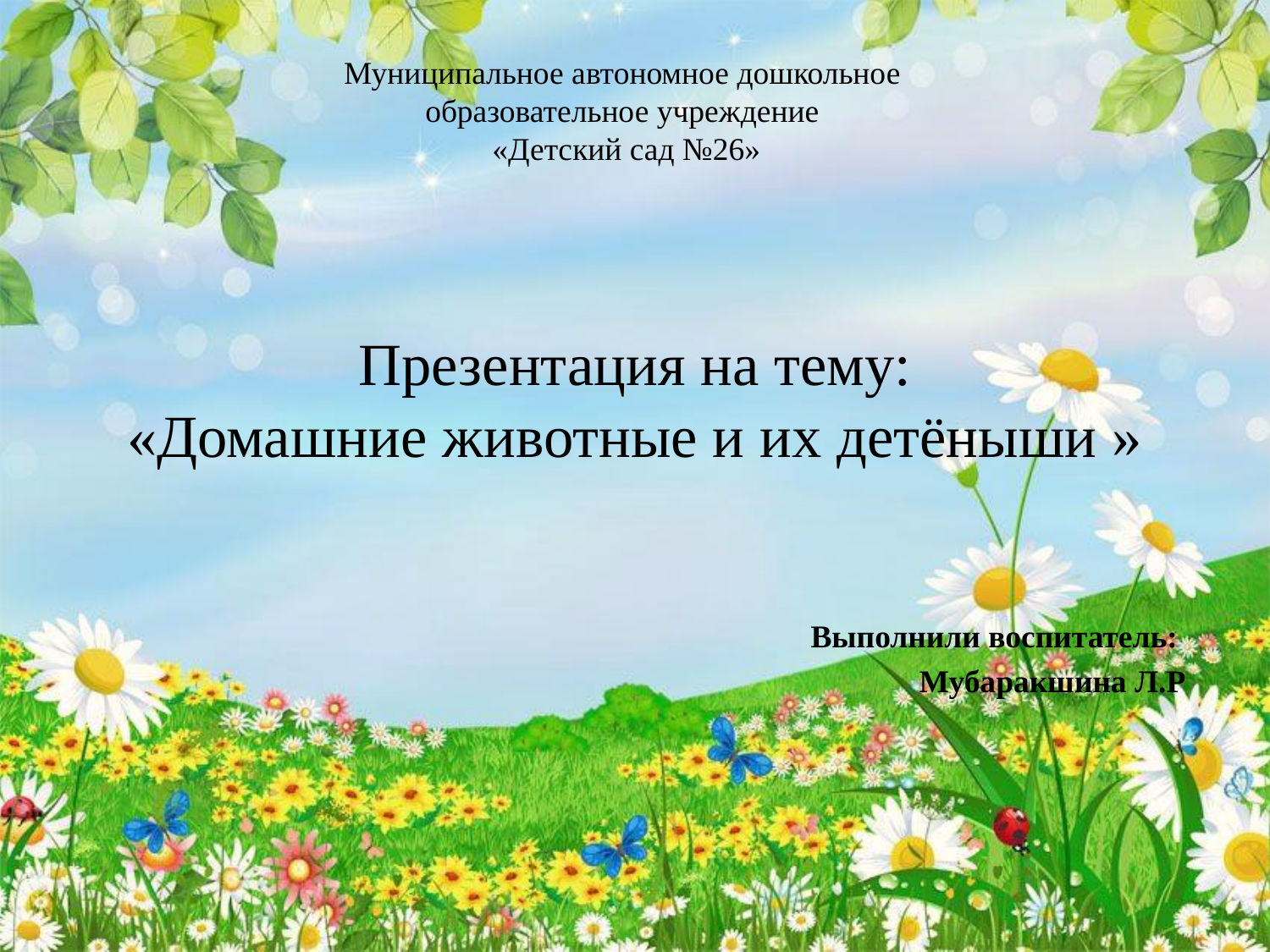

Муниципальное автономное дошкольное образовательное учреждение
 «Детский сад №26»
# Презентация на тему: «Домашние животные и их детёныши »
Выполнили воспитатель:
Мубаракшина Л.Р